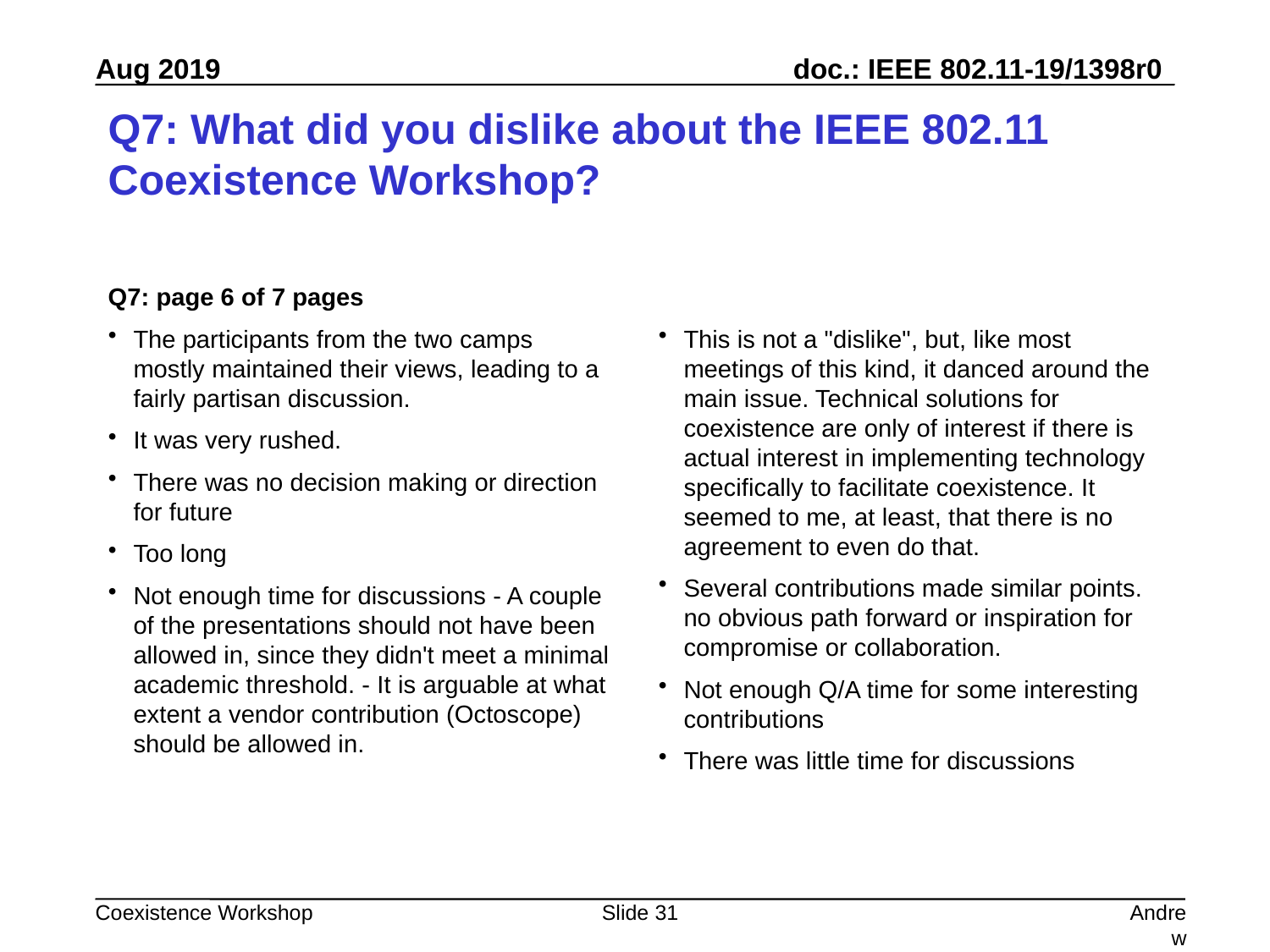

# Q7: What did you dislike about the IEEE 802.11 Coexistence Workshop?
Q7: page 6 of 7 pages
The participants from the two camps mostly maintained their views, leading to a fairly partisan discussion.
It was very rushed.
There was no decision making or direction for future
Too long
Not enough time for discussions - A couple of the presentations should not have been allowed in, since they didn't meet a minimal academic threshold. - It is arguable at what extent a vendor contribution (Octoscope) should be allowed in.

This is not a "dislike", but, like most meetings of this kind, it danced around the main issue. Technical solutions for coexistence are only of interest if there is actual interest in implementing technology specifically to facilitate coexistence. It seemed to me, at least, that there is no agreement to even do that.
Several contributions made similar points. no obvious path forward or inspiration for compromise or collaboration.
Not enough Q/A time for some interesting contributions
There was little time for discussions
Slide 31
Andrew Myles, Cisco